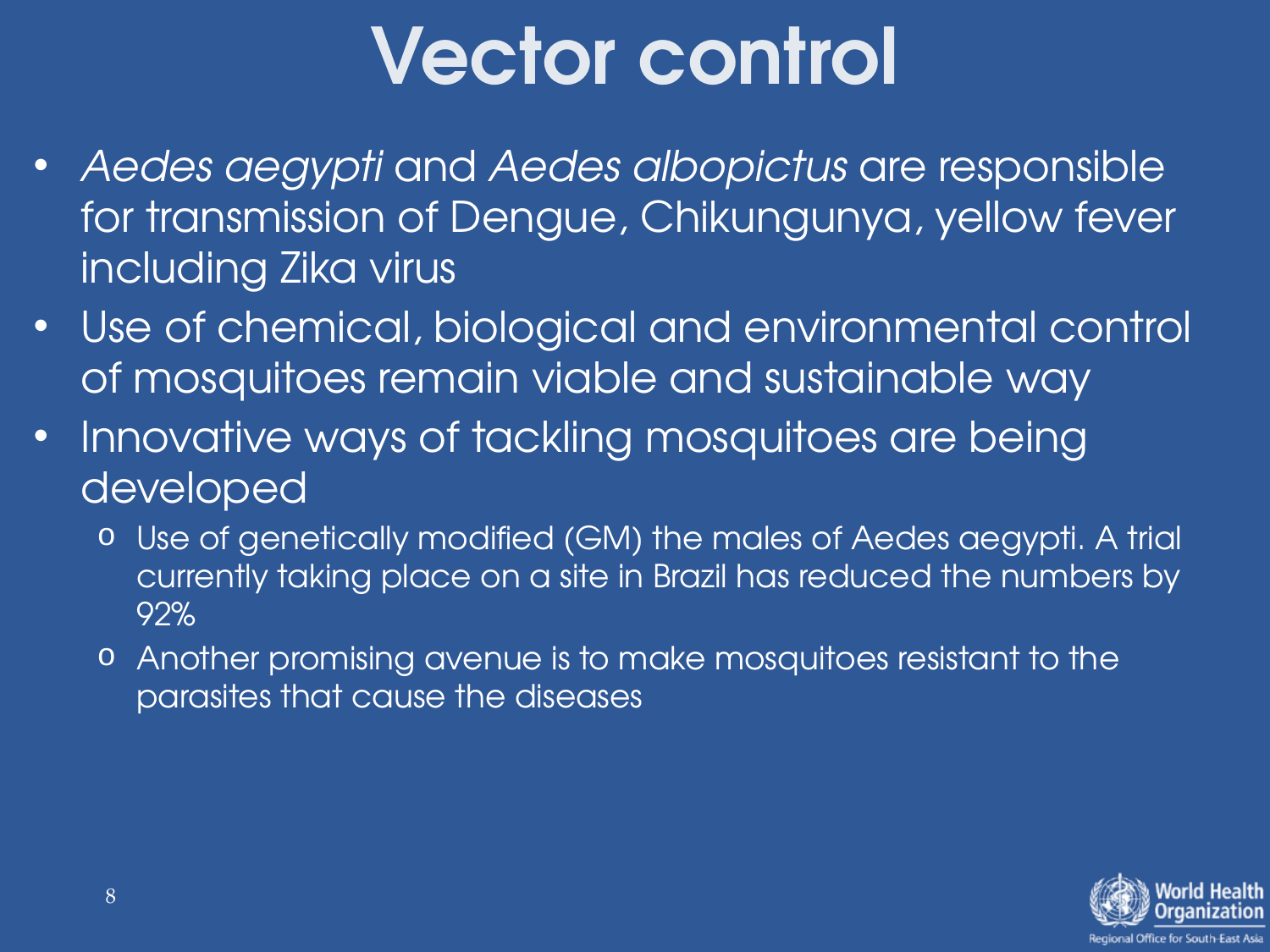

# Vector control
Aedes aegypti and Aedes albopictus are responsible for transmission of Dengue, Chikungunya, yellow fever including Zika virus
Use of chemical, biological and environmental control of mosquitoes remain viable and sustainable way
Innovative ways of tackling mosquitoes are being developed
Use of genetically modified (GM) the males of Aedes aegypti. A trial currently taking place on a site in Brazil has reduced the numbers by 92%
Another promising avenue is to make mosquitoes resistant to the parasites that cause the diseases